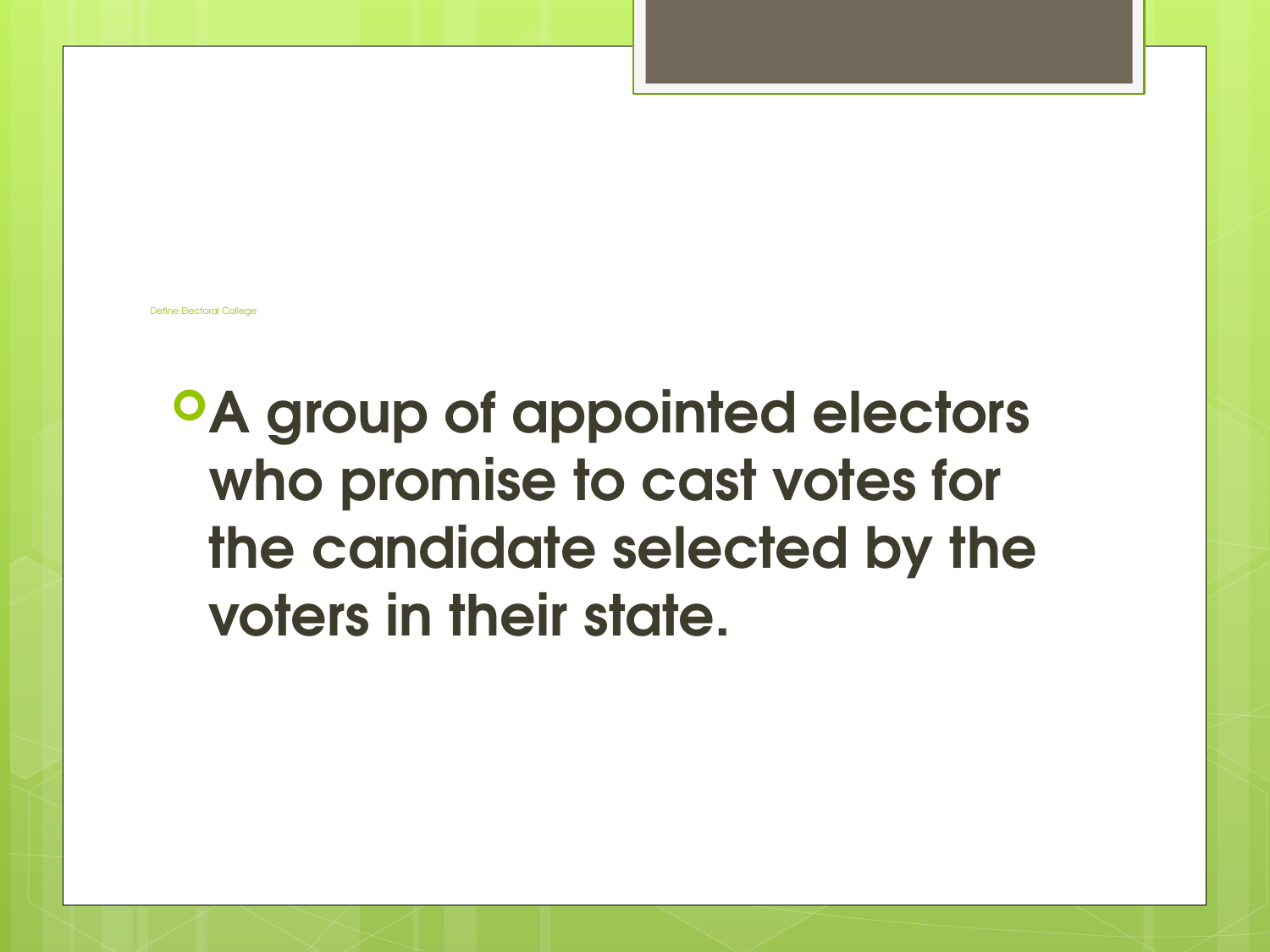

# Define Electoral College
A group of appointed electors who promise to cast votes for the candidate selected by the voters in their state.